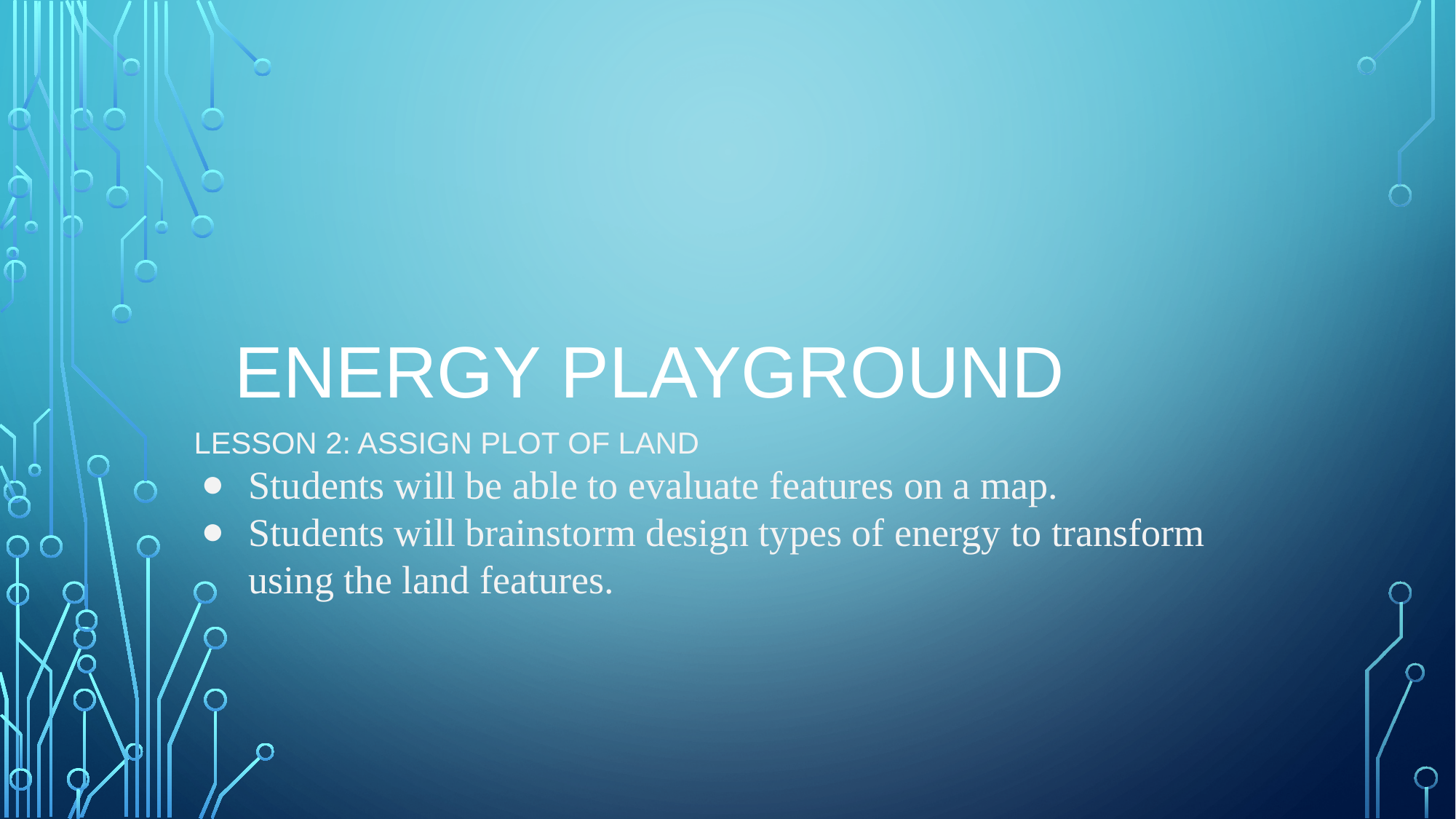

# ENERGY PLAYGROUND
LESSON 2: ASSIGN PLOT OF LAND
Students will be able to evaluate features on a map.
Students will brainstorm design types of energy to transform using the land features.